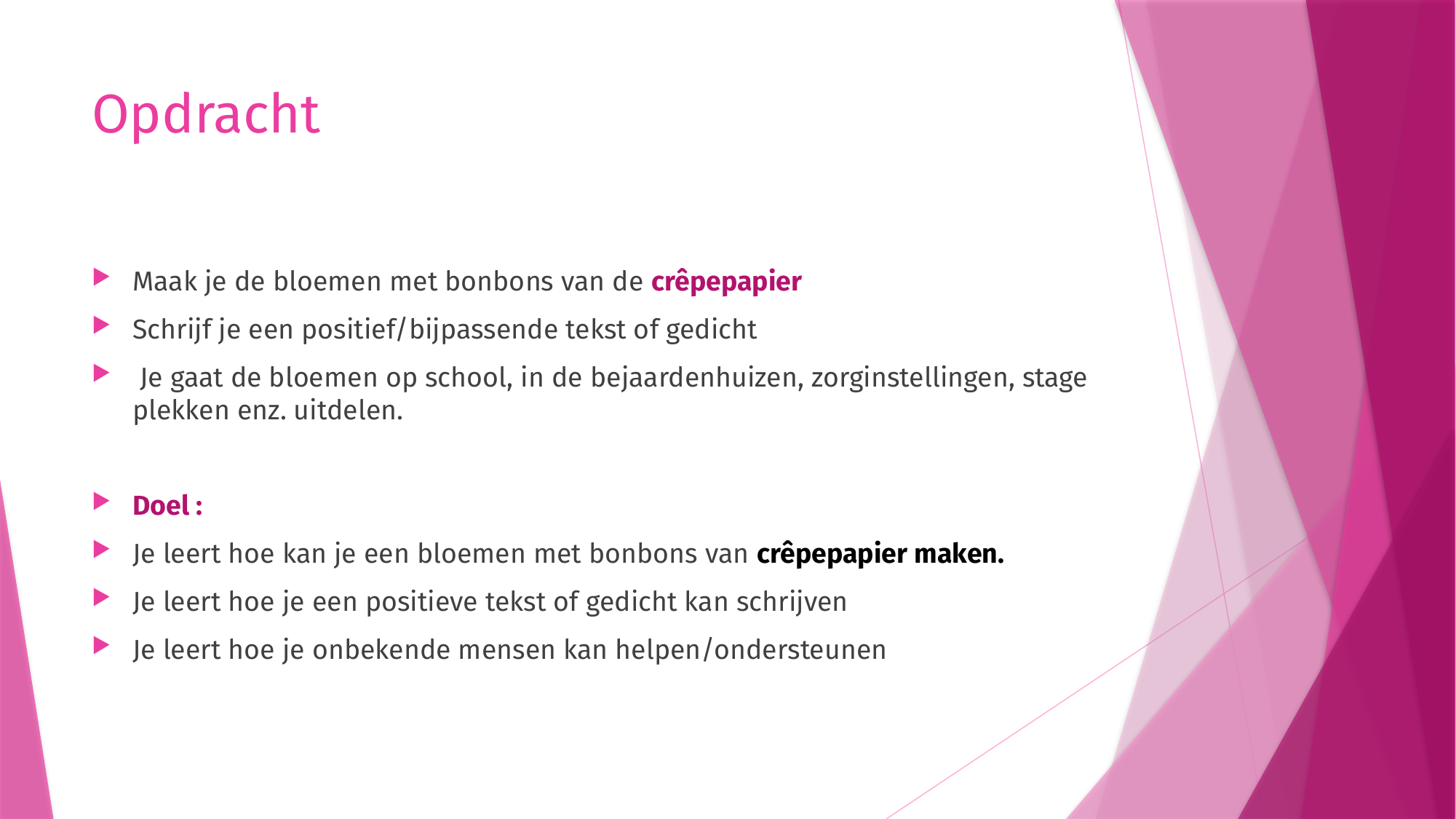

# Opdracht
Maak je de bloemen met bonbons van de crêpepapier
Schrijf je een positief/bijpassende tekst of gedicht
 Je gaat de bloemen op school, in de bejaardenhuizen, zorginstellingen, stage plekken enz. uitdelen.

Doel :
Je leert hoe kan je een bloemen met bonbons van crêpepapier maken.
Je leert hoe je een positieve tekst of gedicht kan schrijven
Je leert hoe je onbekende mensen kan helpen/ondersteunen